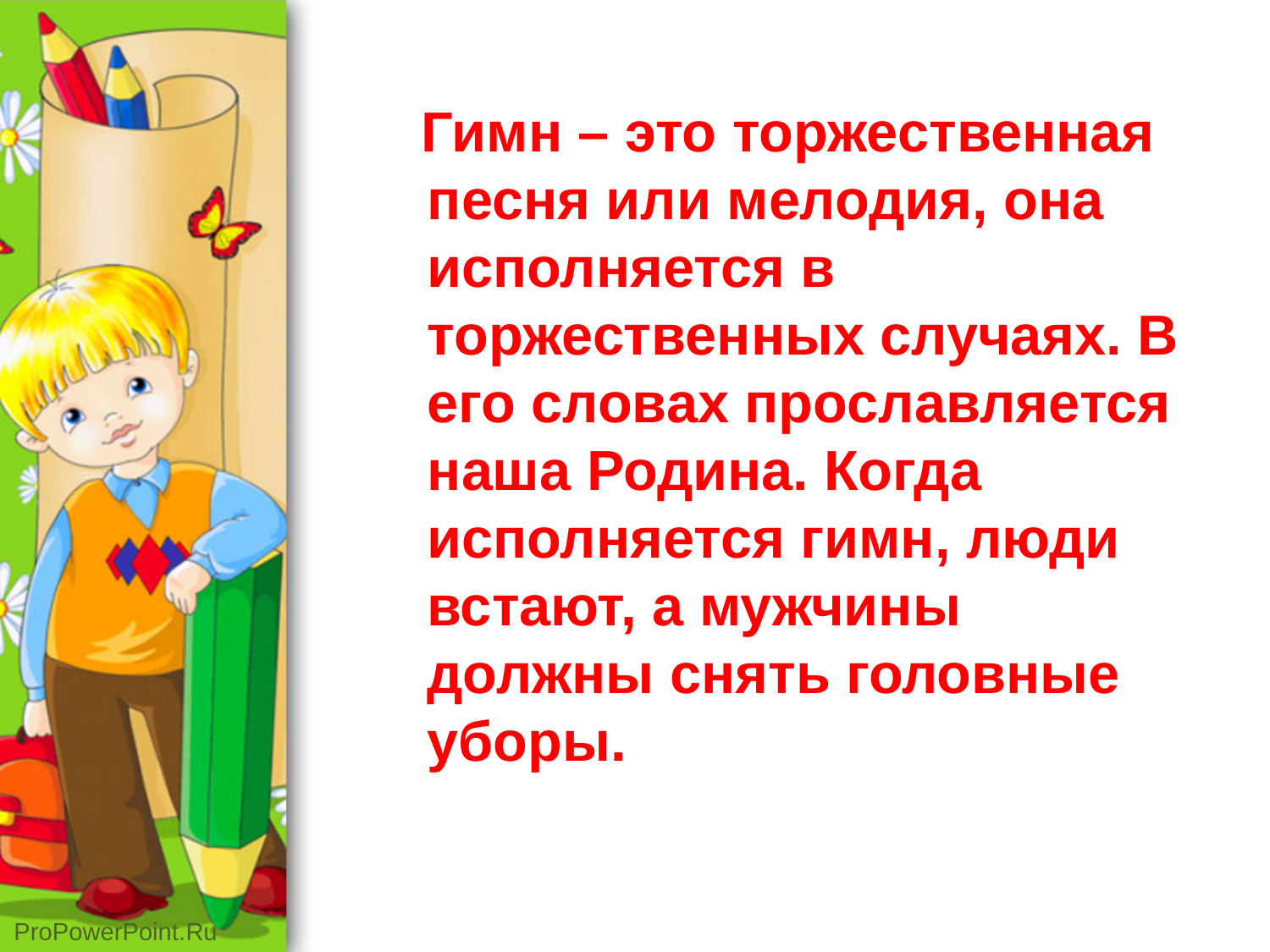

Гимн – это торжественная песня или мелодия, она исполняется в торжественных случаях. В его словах прославляется наша Родина. Когда исполняется гимн, люди встают, а мужчины должны снять головные уборы.